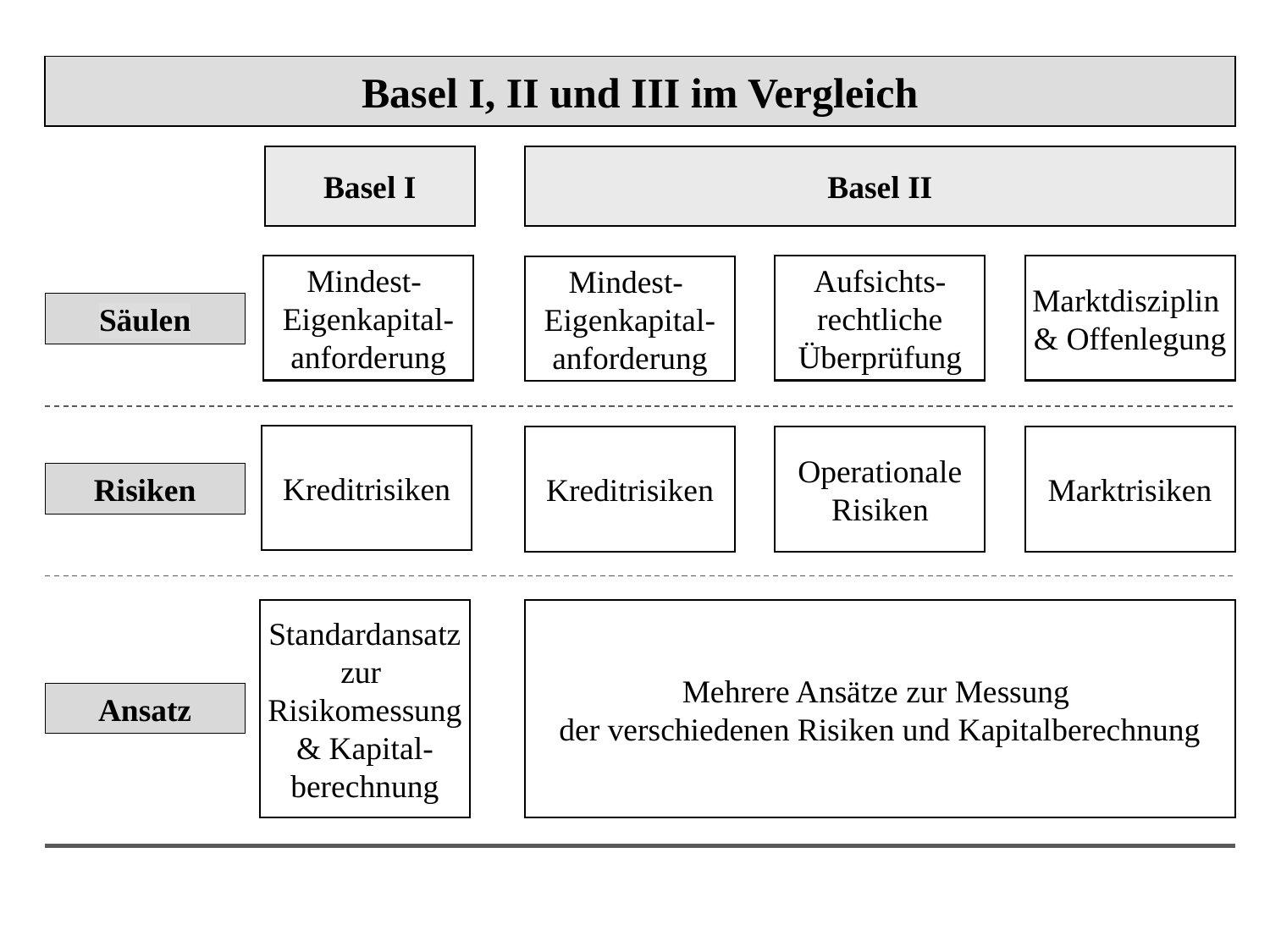

Basel I, II und III im Vergleich
Basel I
Basel II
Mindest-
Eigenkapital-
anforderung
Aufsichts-
rechtliche
Überprüfung
Marktdisziplin
& Offenlegung
Mindest-
Eigenkapital-
anforderung
Säulen
Kreditrisiken
Kreditrisiken
Operationale
Risiken
Marktrisiken
Risiken
Standardansatz
zur
Risikomessung
& Kapital-
berechnung
Mehrere Ansätze zur Messung
der verschiedenen Risiken und Kapitalberechnung
Ansatz